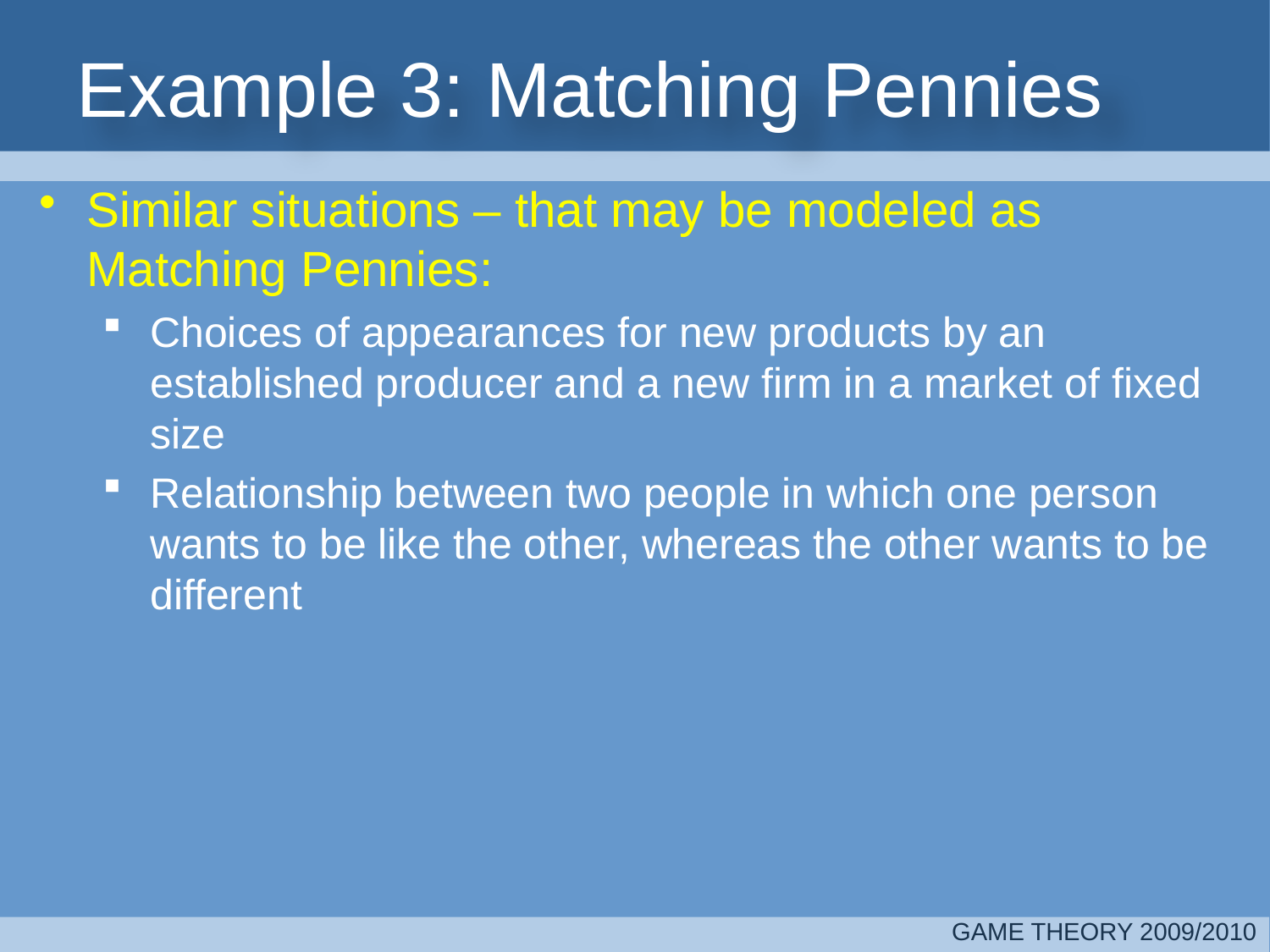

# Example 3: Matching Pennies
Similar situations – that may be modeled as Matching Pennies:
Choices of appearances for new products by an established producer and a new firm in a market of fixed size
Relationship between two people in which one person wants to be like the other, whereas the other wants to be different

GAME THEORY 2009/2010